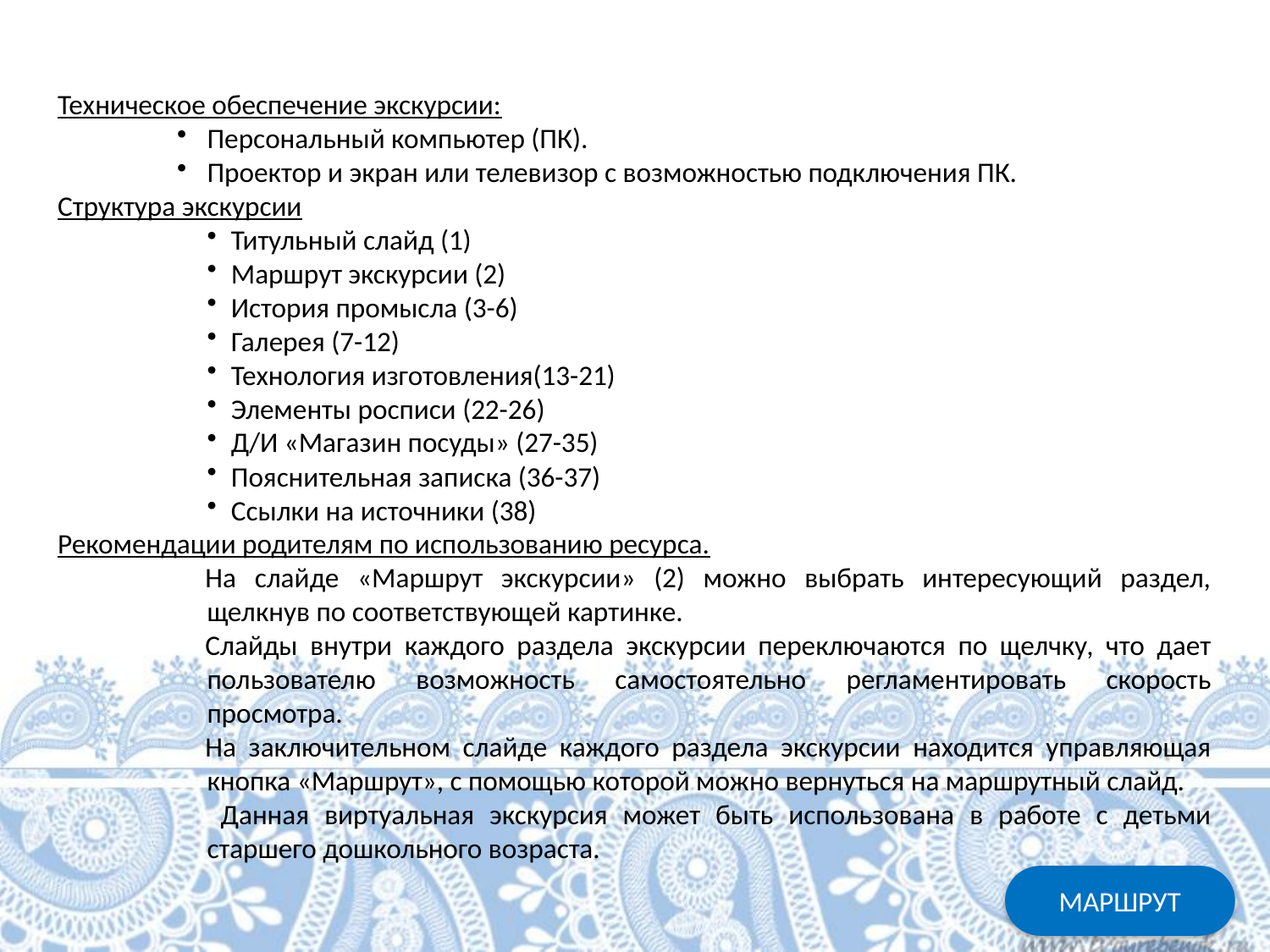

Техническое обеспечение экскурсии:
Персональный компьютер (ПК).
Проектор и экран или телевизор с возможностью подключения ПК.
Структура экскурсии
Титульный слайд (1)
Маршрут экскурсии (2)
История промысла (3-6)
Галерея (7-12)
Технология изготовления(13-21)
Элементы росписи (22-26)
Д/И «Магазин посуды» (27-35)
Пояснительная записка (36-37)
Ссылки на источники (38)
Рекомендации родителям по использованию ресурса.
На слайде «Маршрут экскурсии» (2) можно выбрать интересующий раздел, щелкнув по соответствующей картинке.
Слайды внутри каждого раздела экскурсии переключаются по щелчку, что дает пользователю возможность самостоятельно регламентировать скорость просмотра.
На заключительном слайде каждого раздела экскурсии находится управляющая кнопка «Маршрут», с помощью которой можно вернуться на маршрутный слайд.
 Данная виртуальная экскурсия может быть использована в работе с детьми старшего дошкольного возраста.

МАРШРУТ